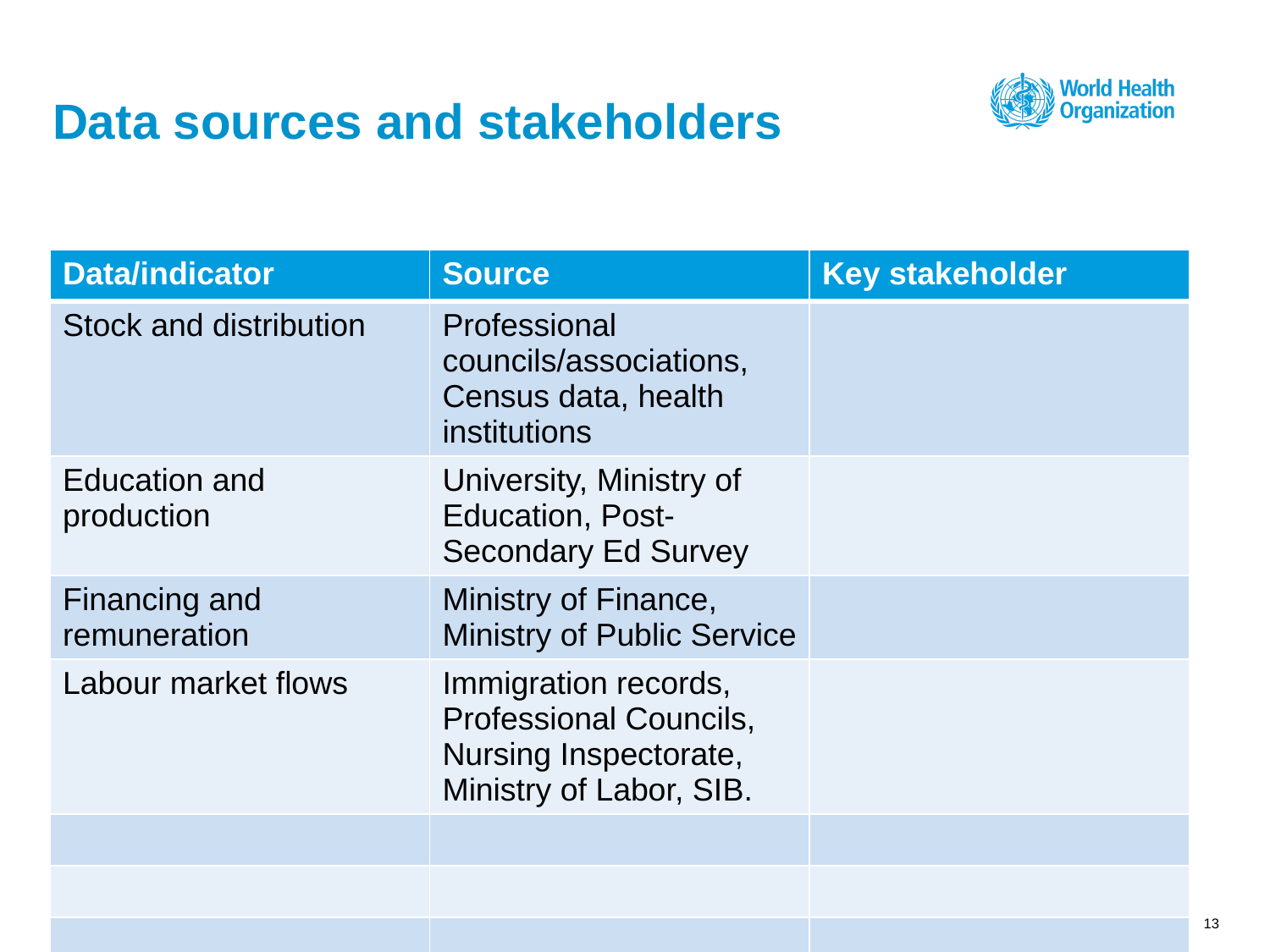

# Data sources and stakeholders

| Data/indicator | Source | Key stakeholder |
| --- | --- | --- |
| Stock and distribution | Professional councils/associations, Census data, health institutions |  |
| Education and production | University, Ministry of Education, Post-Secondary Ed Survey |  |
| Financing and remuneration | Ministry of Finance, Ministry of Public Service |  |
| Labour market flows | Immigration records, Professional Councils, Nursing Inspectorate, Ministry of Labor, SIB. |  |
|  |  |  |
|  |  |  |
|  |  |  |
|  |  |  |
|  |  |  |

13